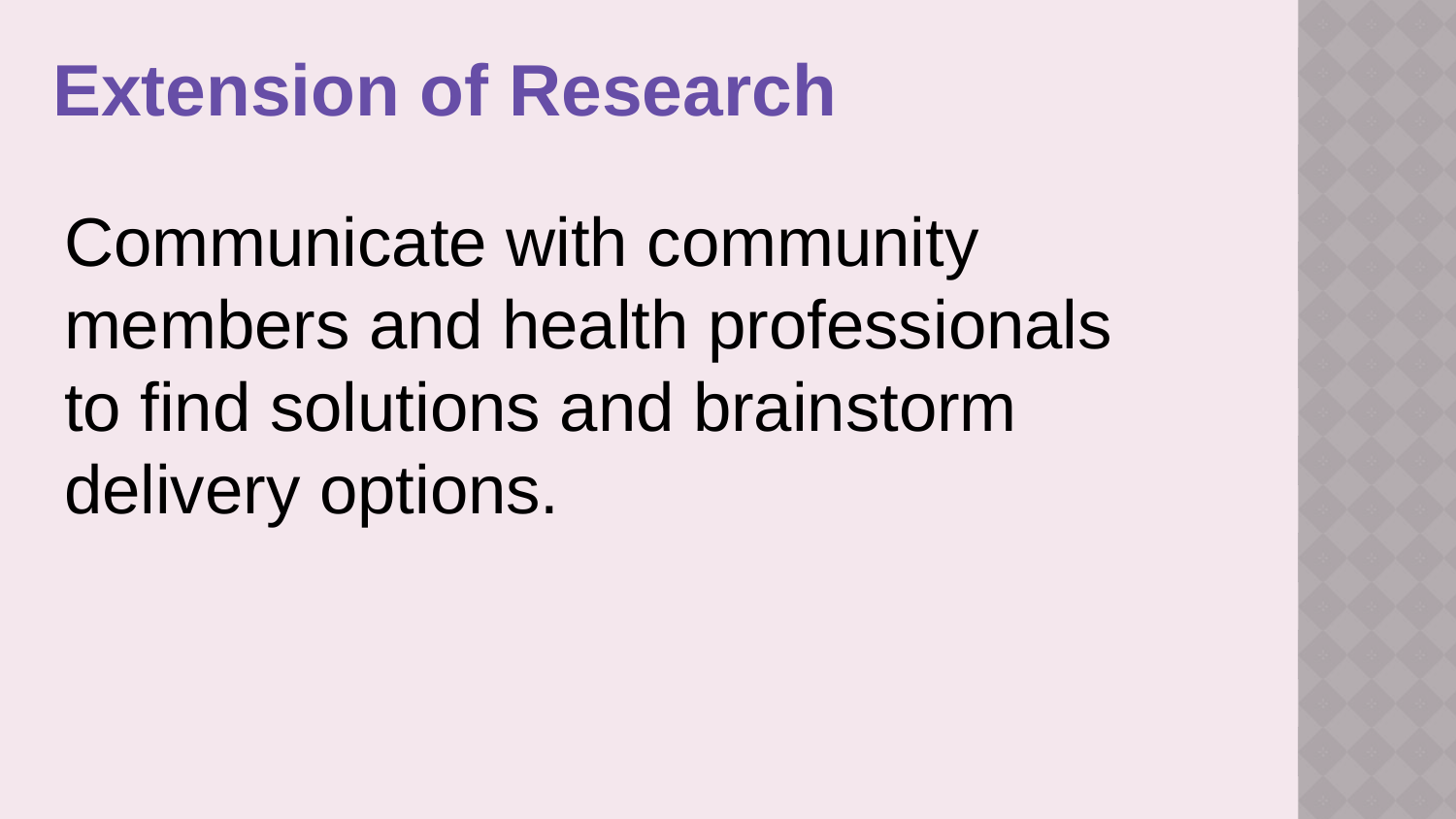

Extension of Research
Communicate with community members and health professionals to find solutions and brainstorm delivery options.